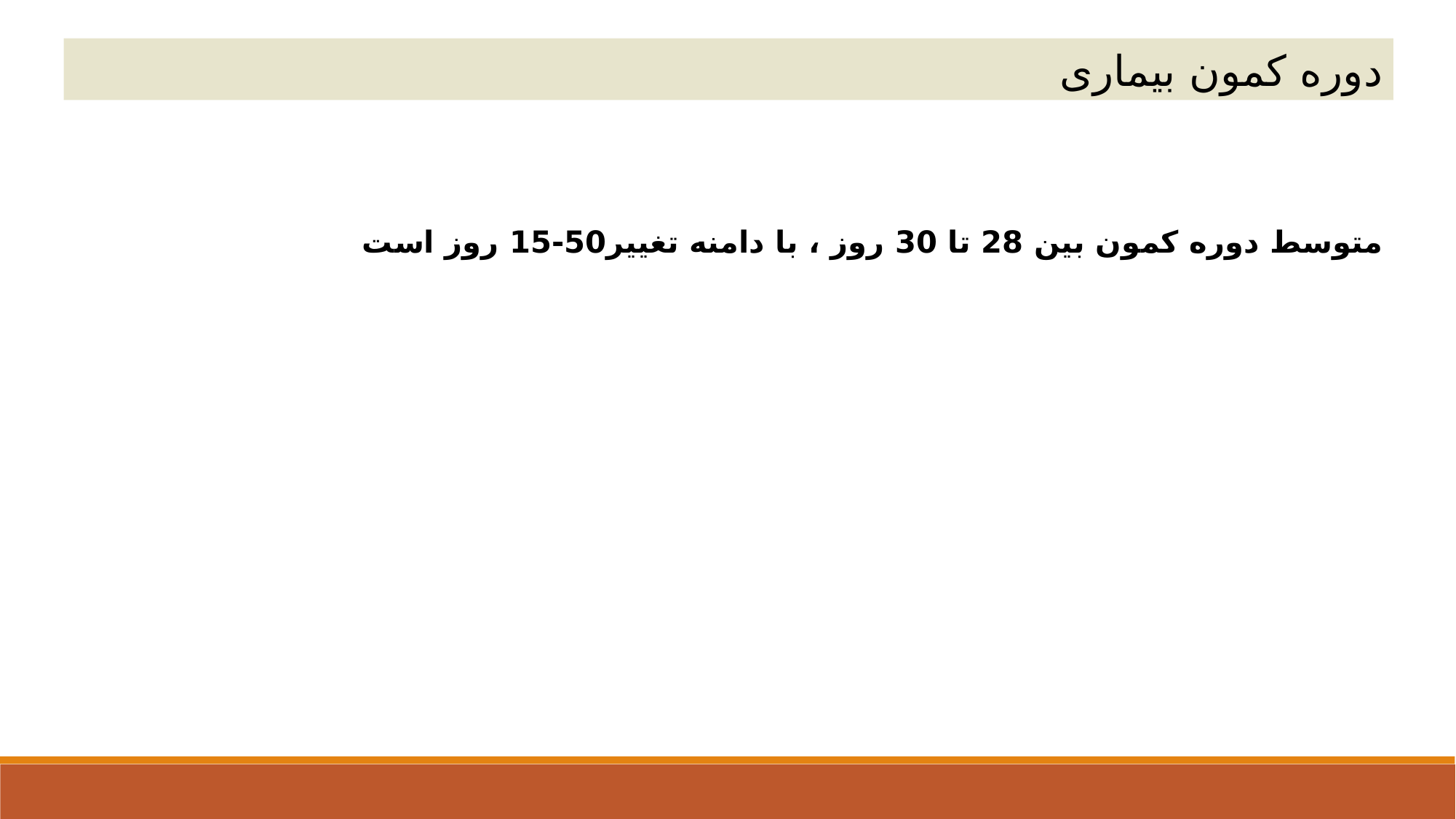

دوره کمون بیماری
متوسط دوره کمون بین 28 تا 30 روز ، با دامنه تغییر50-15 روز است